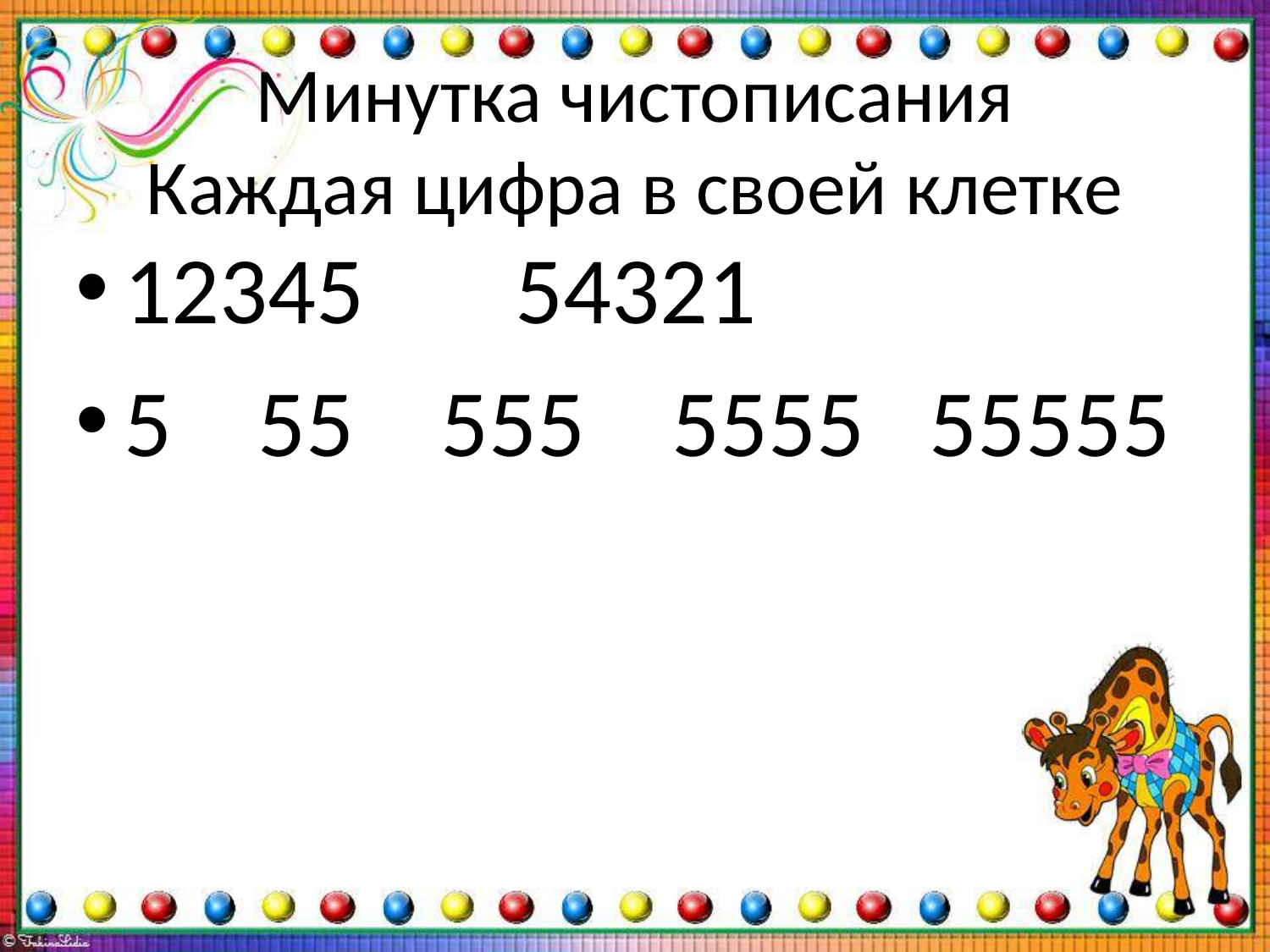

# Минутка чистописания Каждая цифра в своей клетке
12345       54321
5    55    555    5555   55555